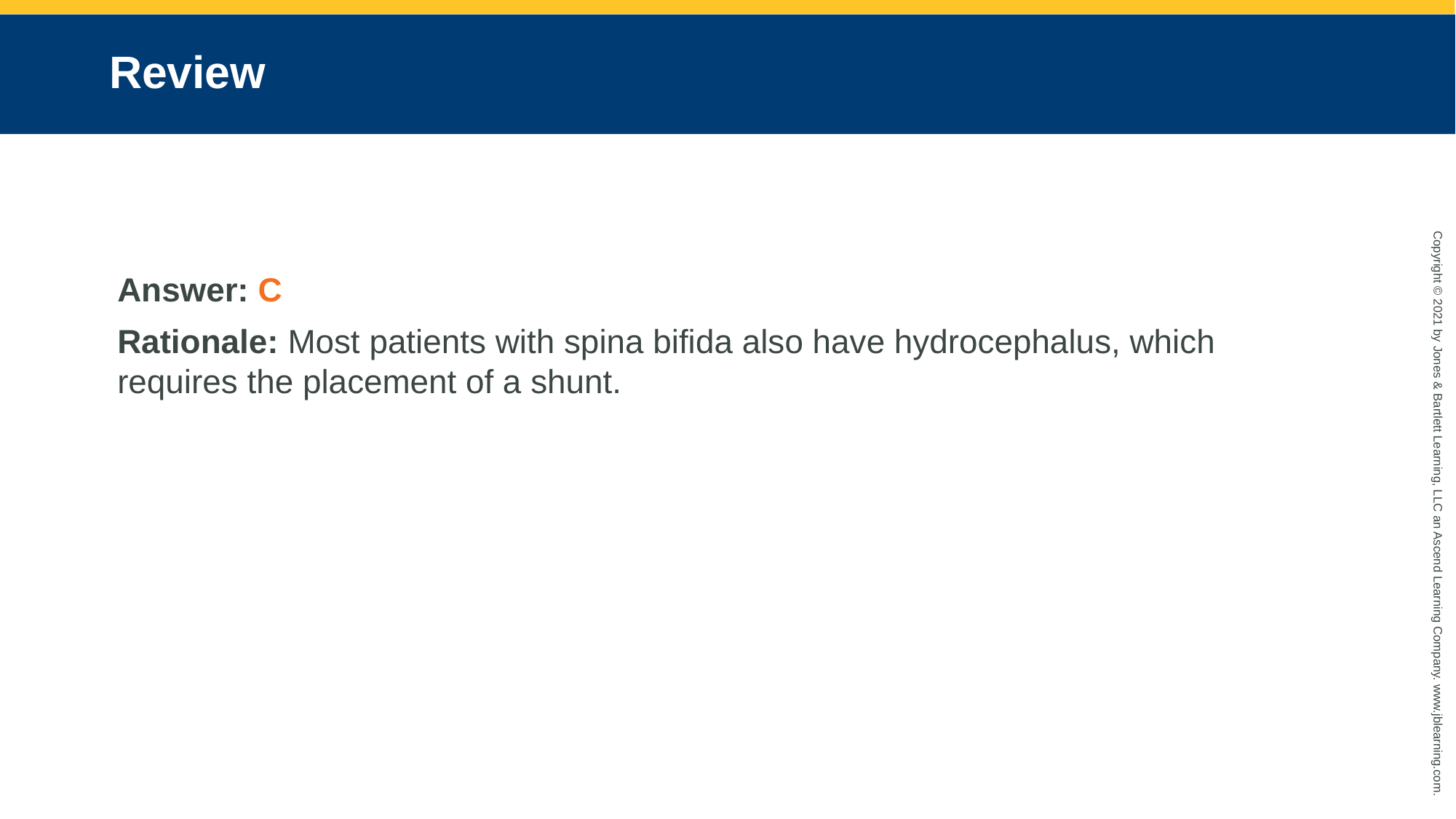

# Review
Answer: C
Rationale: Most patients with spina bifida also have hydrocephalus, which requires the placement of a shunt.